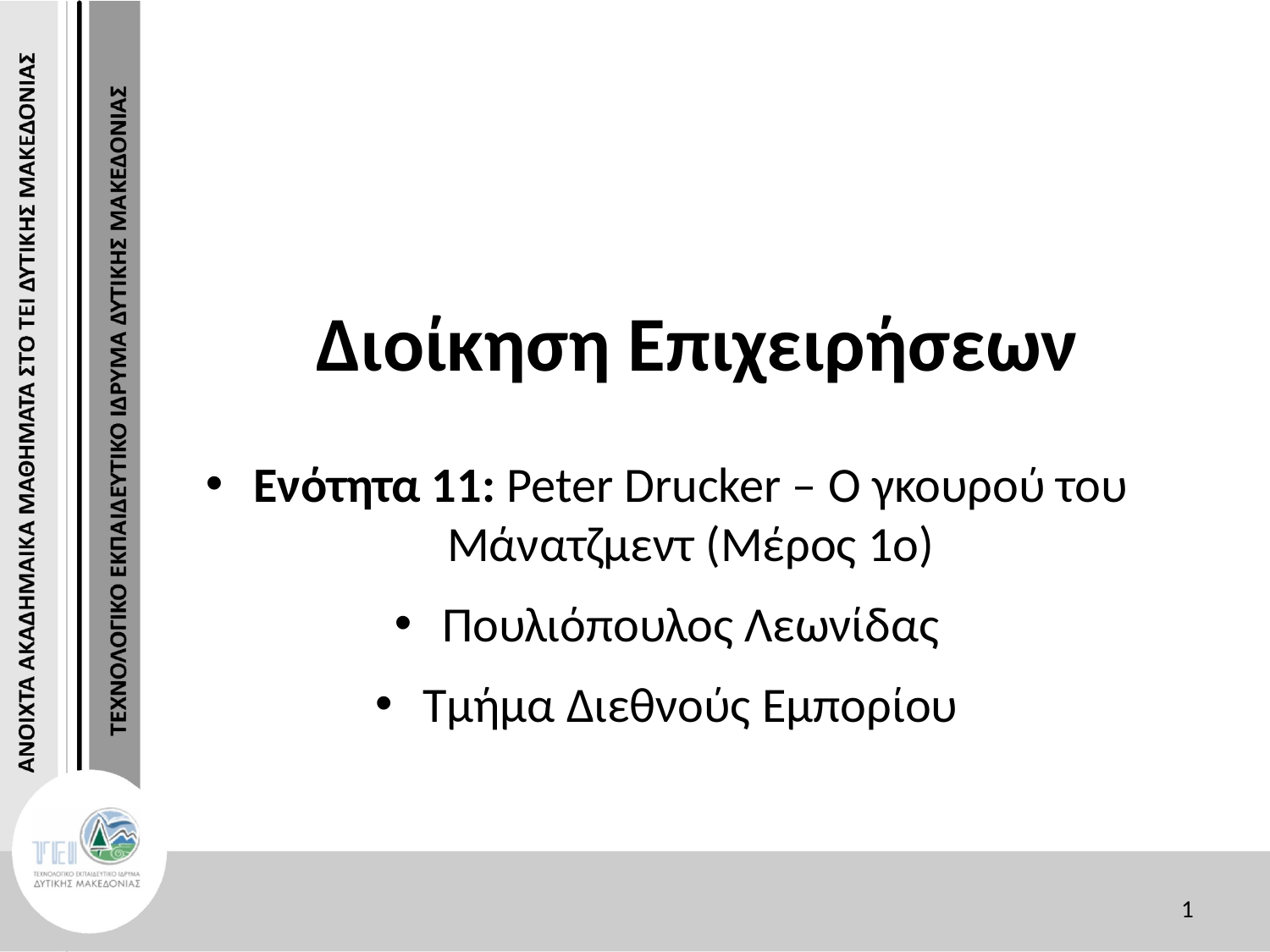

Διοίκηση Επιχειρήσεων
Ενότητα 11: Peter Drucker – Ο γκουρού του Μάνατζμεντ (Μέρος 1ο)
Πουλιόπουλος Λεωνίδας
Τμήμα Διεθνούς Εμπορίου
1